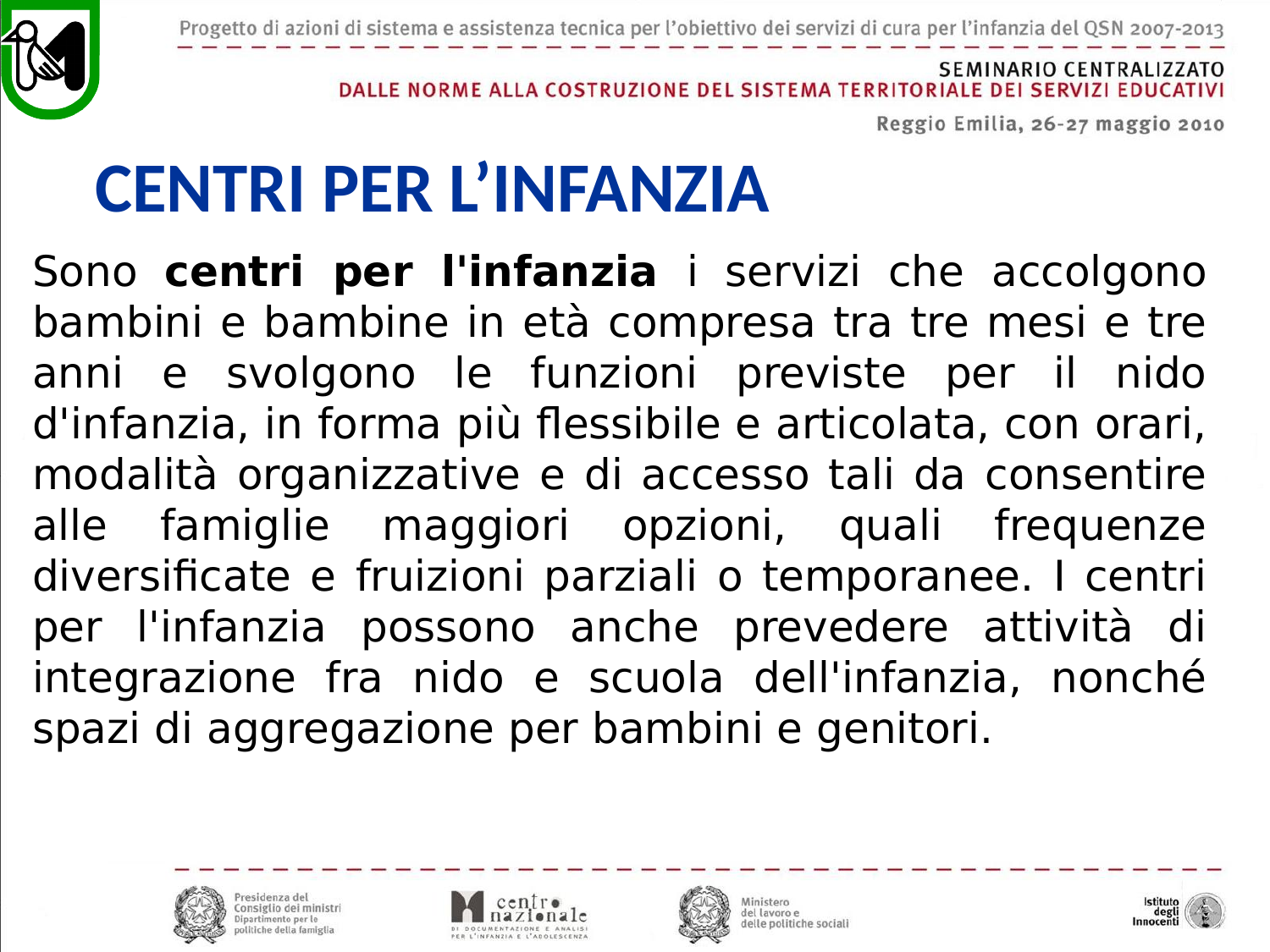

CENTRI PER L’INFANZIA
Sono centri per l'infanzia i servizi che accolgono bambini e bambine in età compresa tra tre mesi e tre anni e svolgono le funzioni previste per il nido d'infanzia, in forma più flessibile e articolata, con orari, modalità organizzative e di accesso tali da consentire alle famiglie maggiori opzioni, quali frequenze diversificate e fruizioni parziali o temporanee. I centri per l'infanzia possono anche prevedere attività di integrazione fra nido e scuola dell'infanzia, nonché spazi di aggregazione per bambini e genitori.